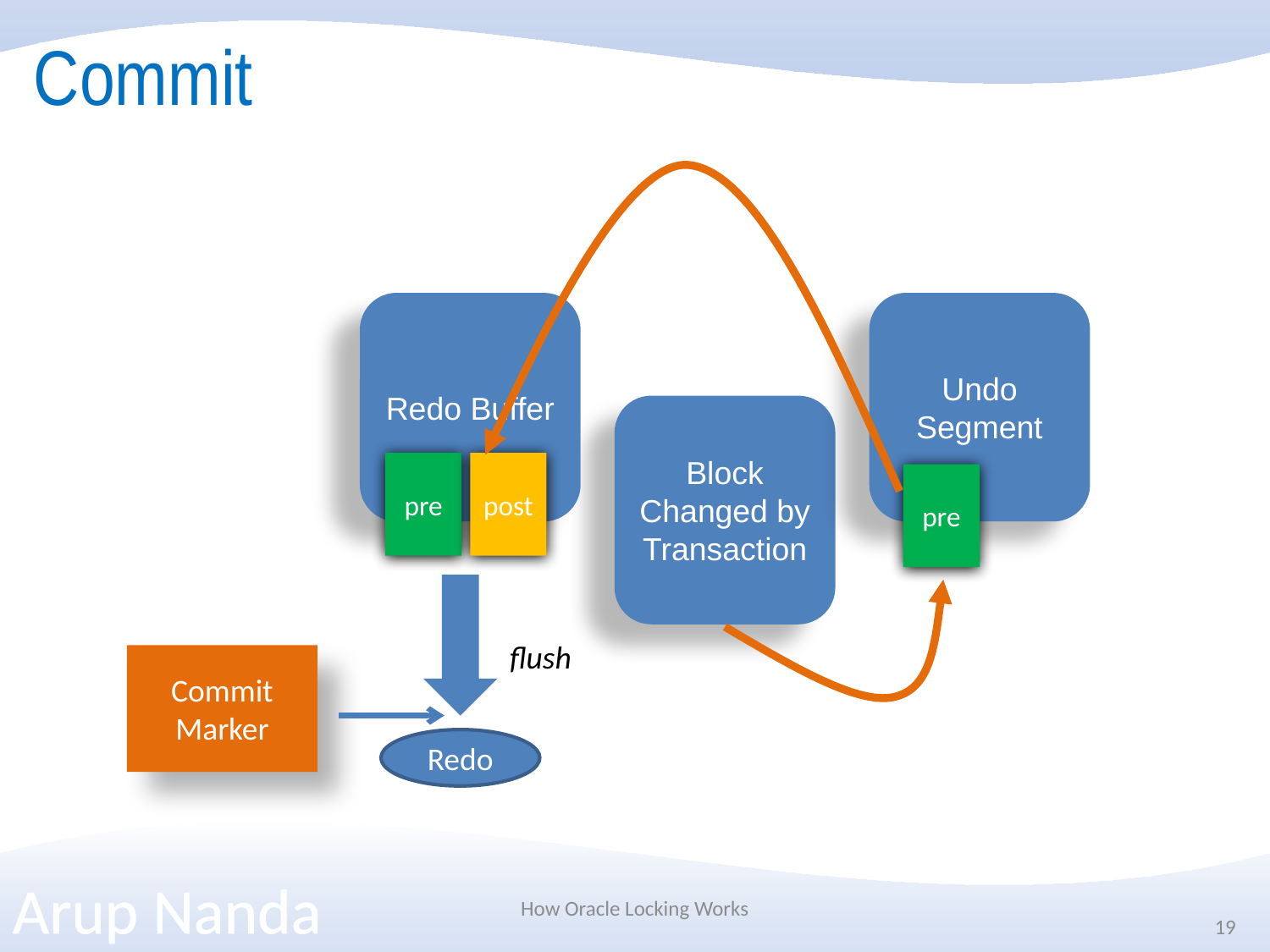

# Commit

Redo Buffer
Undo Segment
Block Changed by Transaction
pre
post
pre

flush
Commit Marker
Redo
How Oracle Locking Works
19